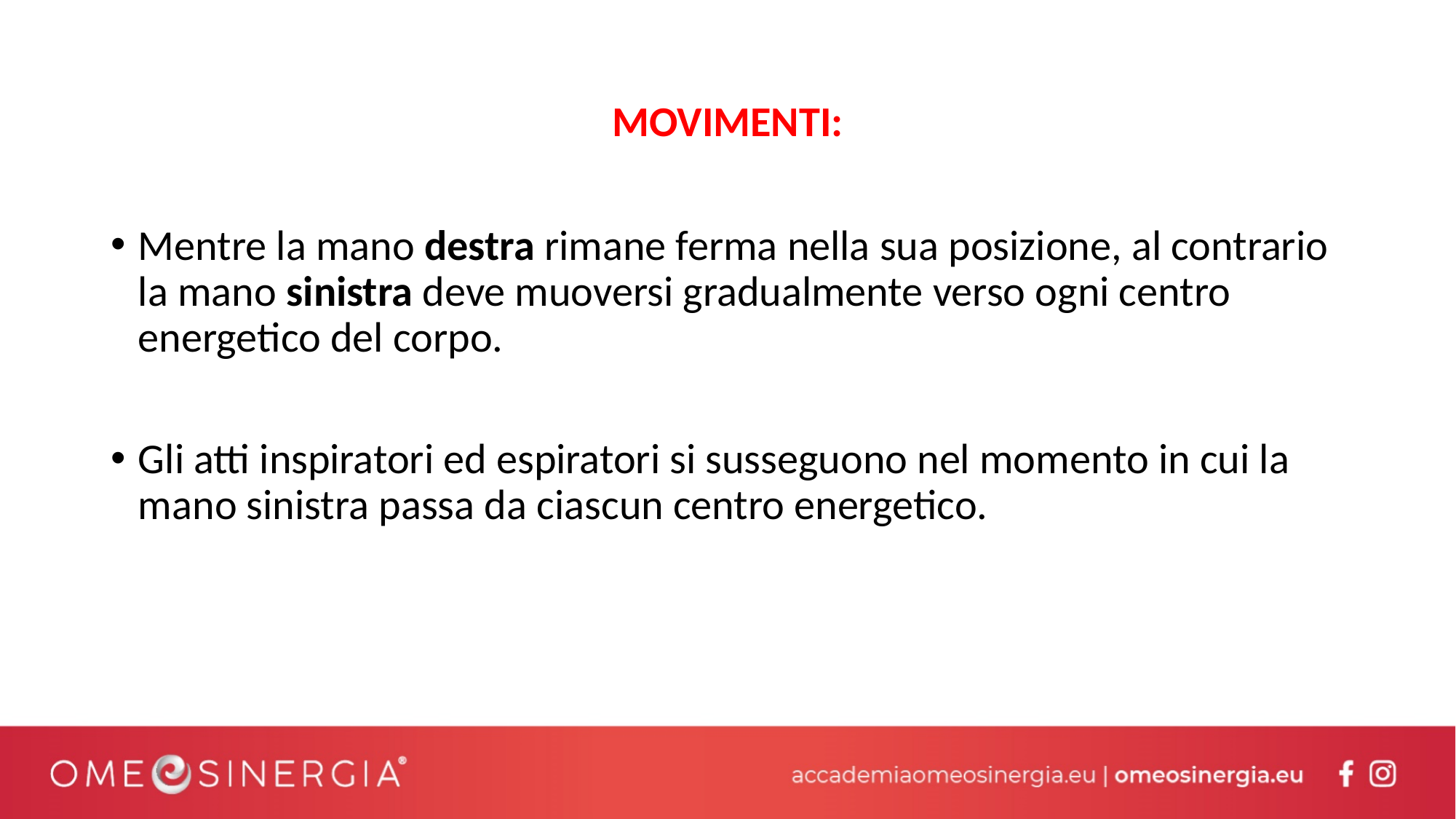

# MOVIMENTI:
Mentre la mano destra rimane ferma nella sua posizione, al contrario la mano sinistra deve muoversi gradualmente verso ogni centro energetico del corpo.

Gli atti inspiratori ed espiratori si susseguono nel momento in cui la mano sinistra passa da ciascun centro energetico.